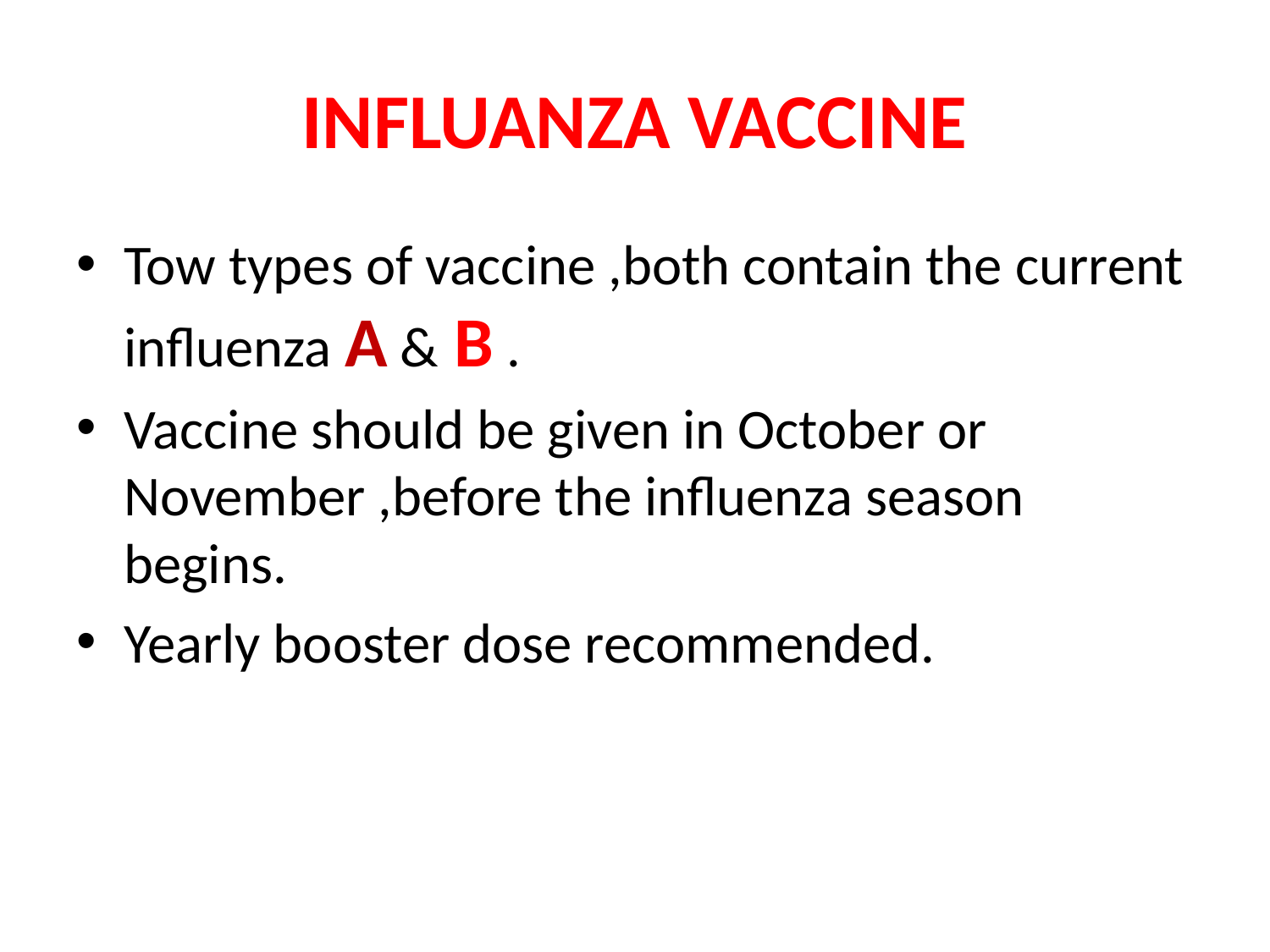

# INFLUANZA VACCINE
Tow types of vaccine ,both contain the current influenza A & B .
Vaccine should be given in October or November ,before the influenza season begins.
Yearly booster dose recommended.